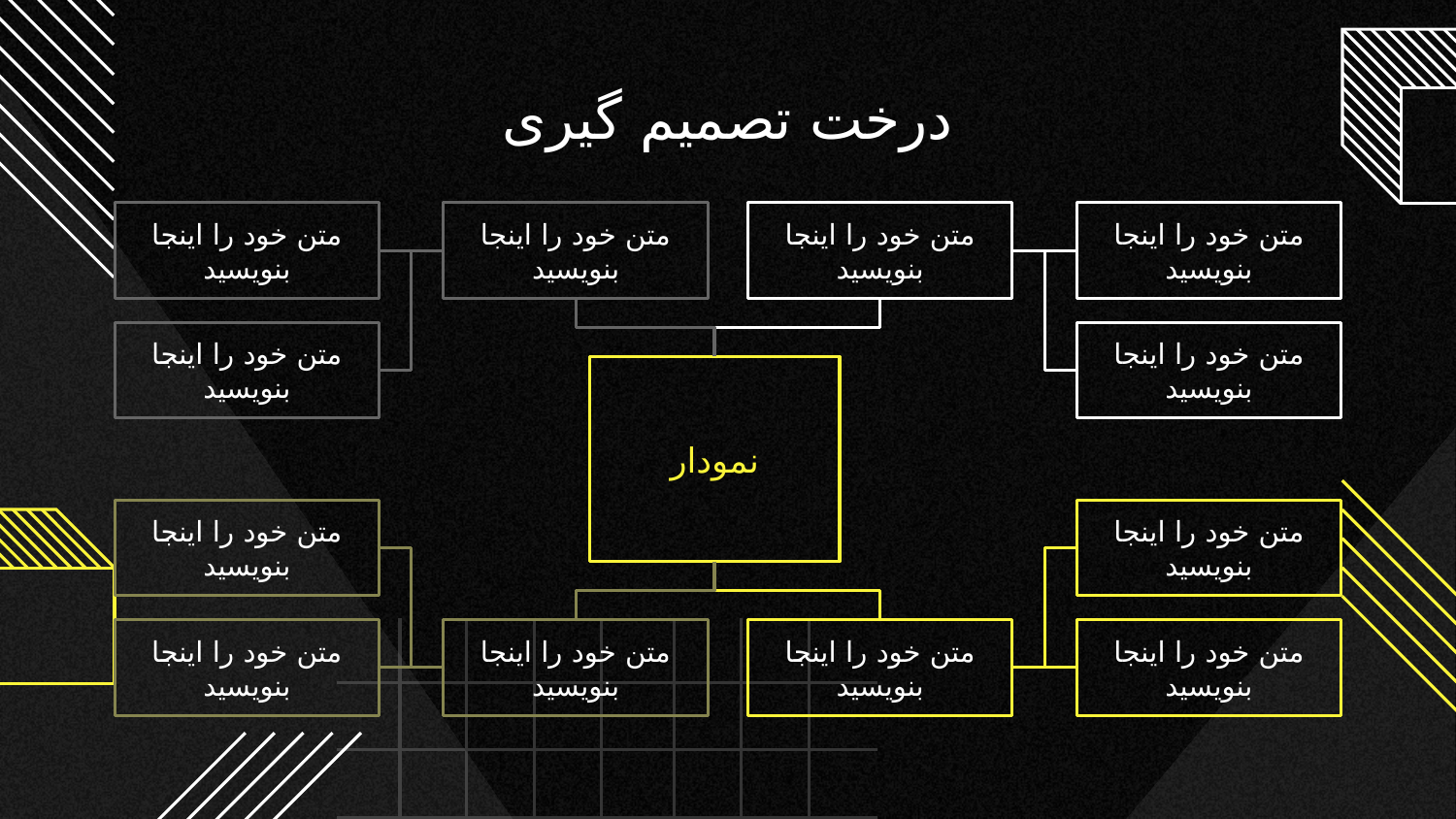

# درخت تصمیم گیری
متن خود را اینجا بنویسید
متن خود را اینجا بنویسید
متن خود را اینجا بنویسید
متن خود را اینجا بنویسید
متن خود را اینجا بنویسید
متن خود را اینجا بنویسید
نمودار
متن خود را اینجا بنویسید
متن خود را اینجا بنویسید
متن خود را اینجا بنویسید
متن خود را اینجا بنویسید
متن خود را اینجا بنویسید
متن خود را اینجا بنویسید